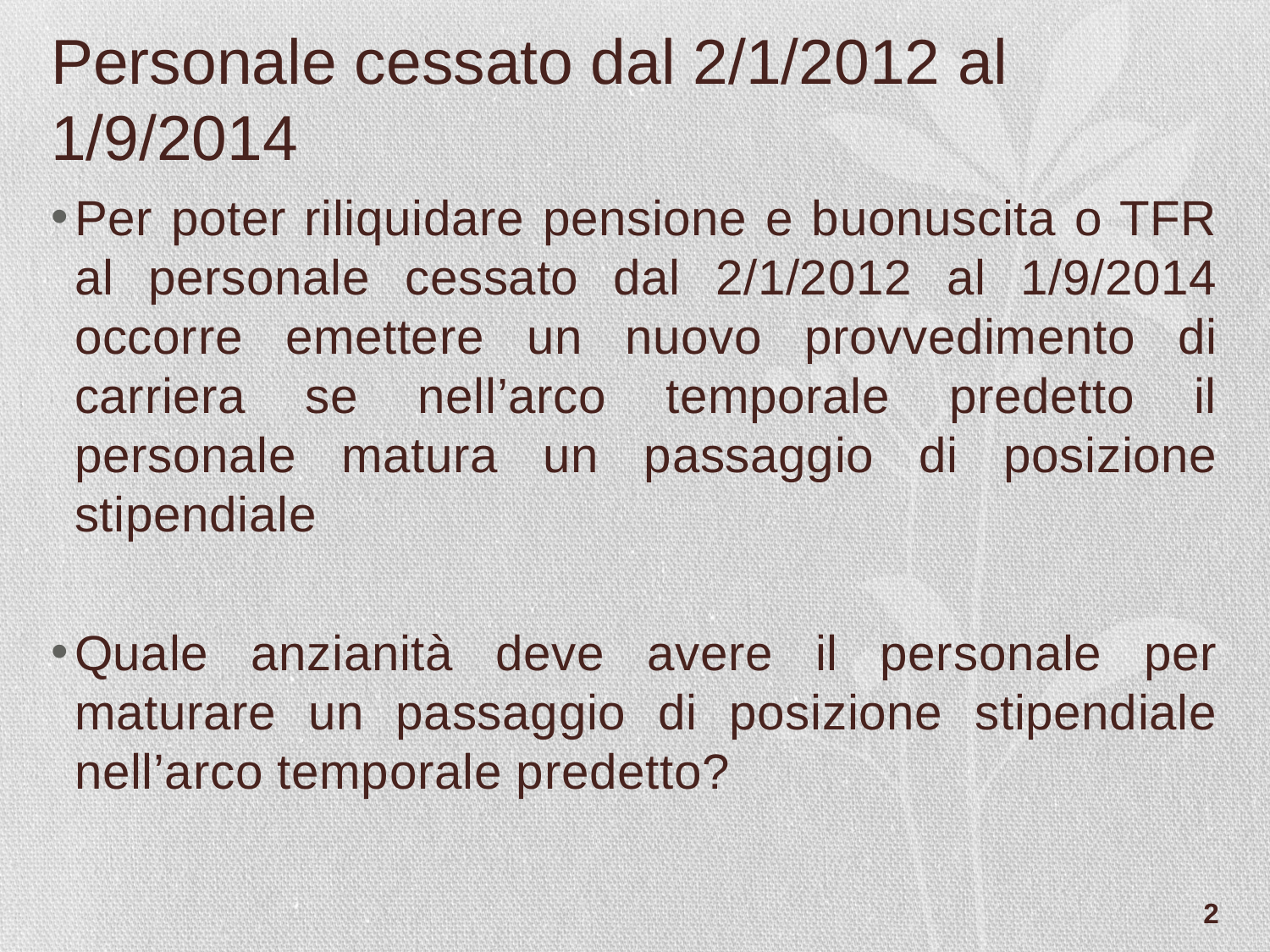

# Personale cessato dal 2/1/2012 al 1/9/2014
Per poter riliquidare pensione e buonuscita o TFR al personale cessato dal 2/1/2012 al 1/9/2014 occorre emettere un nuovo provvedimento di carriera se nell’arco temporale predetto il personale matura un passaggio di posizione stipendiale

Quale anzianità deve avere il personale per maturare un passaggio di posizione stipendiale nell’arco temporale predetto?
2